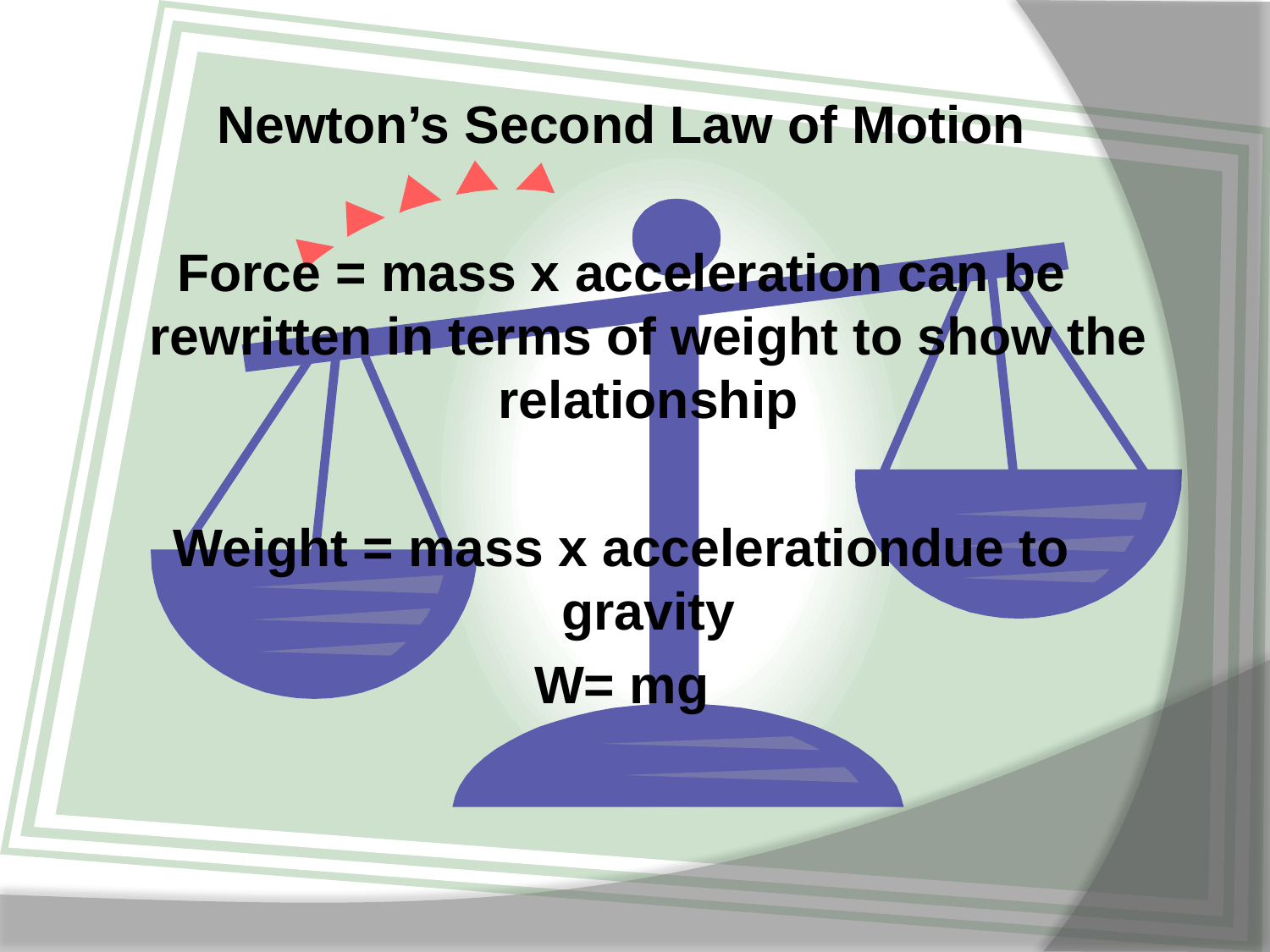

Newton’s Second Law of Motion

Force = mass x acceleration can be rewritten in terms of weight to show the relationship

Weight = mass x accelerationdue to gravity
W= mg